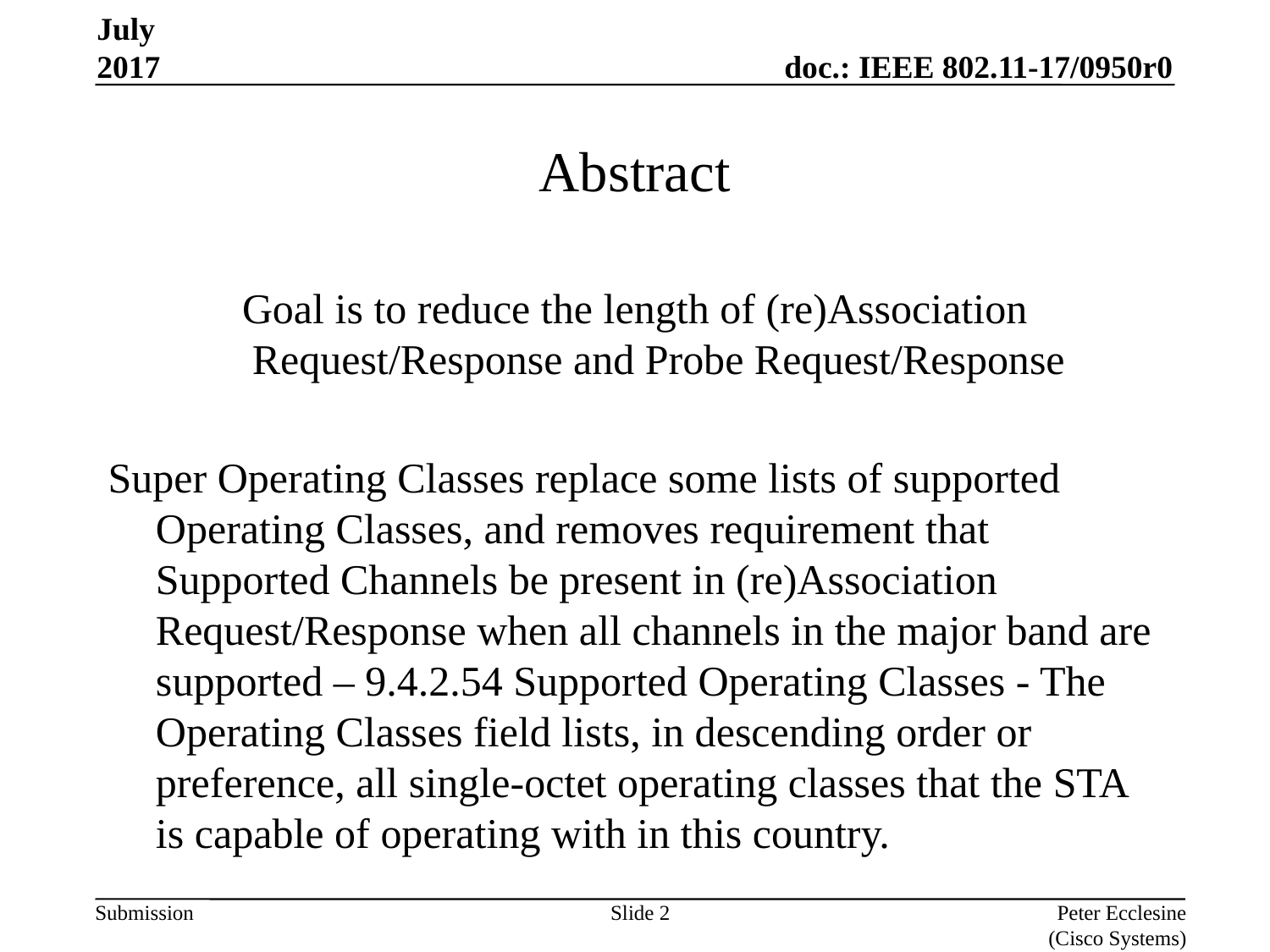

July 2017
# Abstract
Goal is to reduce the length of (re)Association Request/Response and Probe Request/Response

Super Operating Classes replace some lists of supported Operating Classes, and removes requirement that Supported Channels be present in (re)Association Request/Response when all channels in the major band are supported – 9.4.2.54 Supported Operating Classes - The Operating Classes field lists, in descending order or preference, all single-octet operating classes that the STA is capable of operating with in this country.

Slide 2
Peter Ecclesine (Cisco Systems)